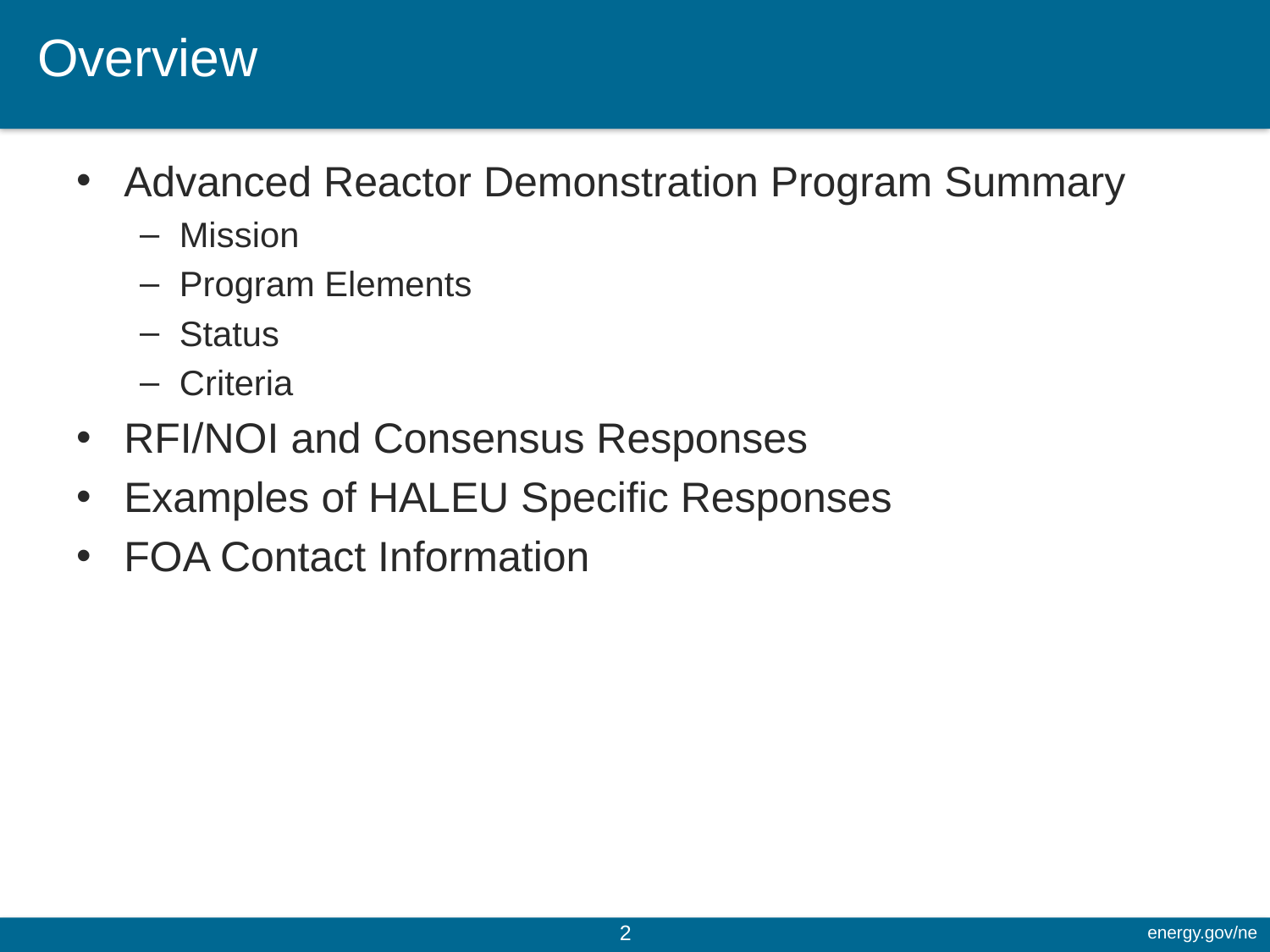

# Overview
Advanced Reactor Demonstration Program Summary
Mission
Program Elements
Status
Criteria
RFI/NOI and Consensus Responses
Examples of HALEU Specific Responses
FOA Contact Information